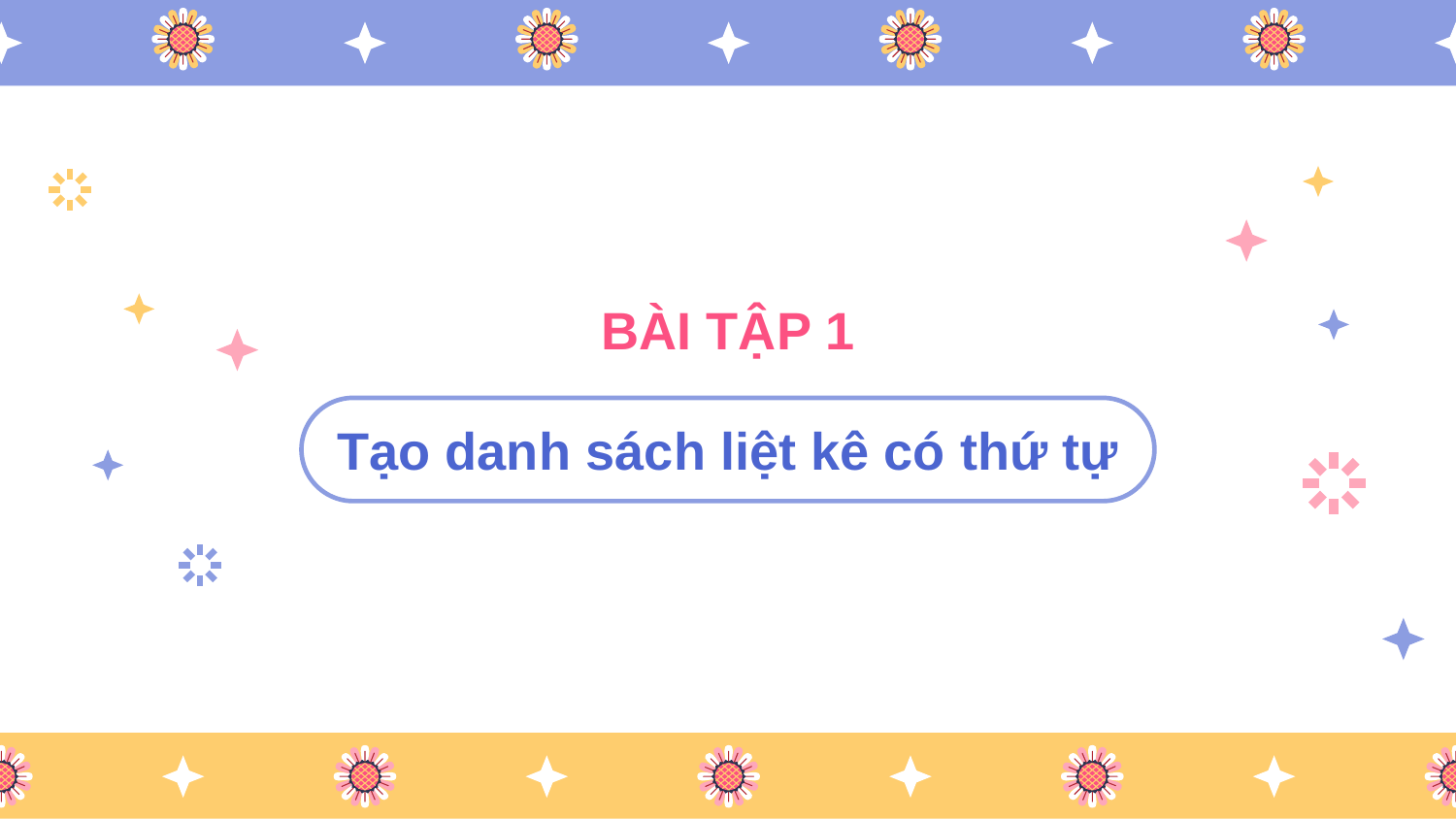

BÀI TẬP 1

Tạo danh sách liệt kê có thứ tự